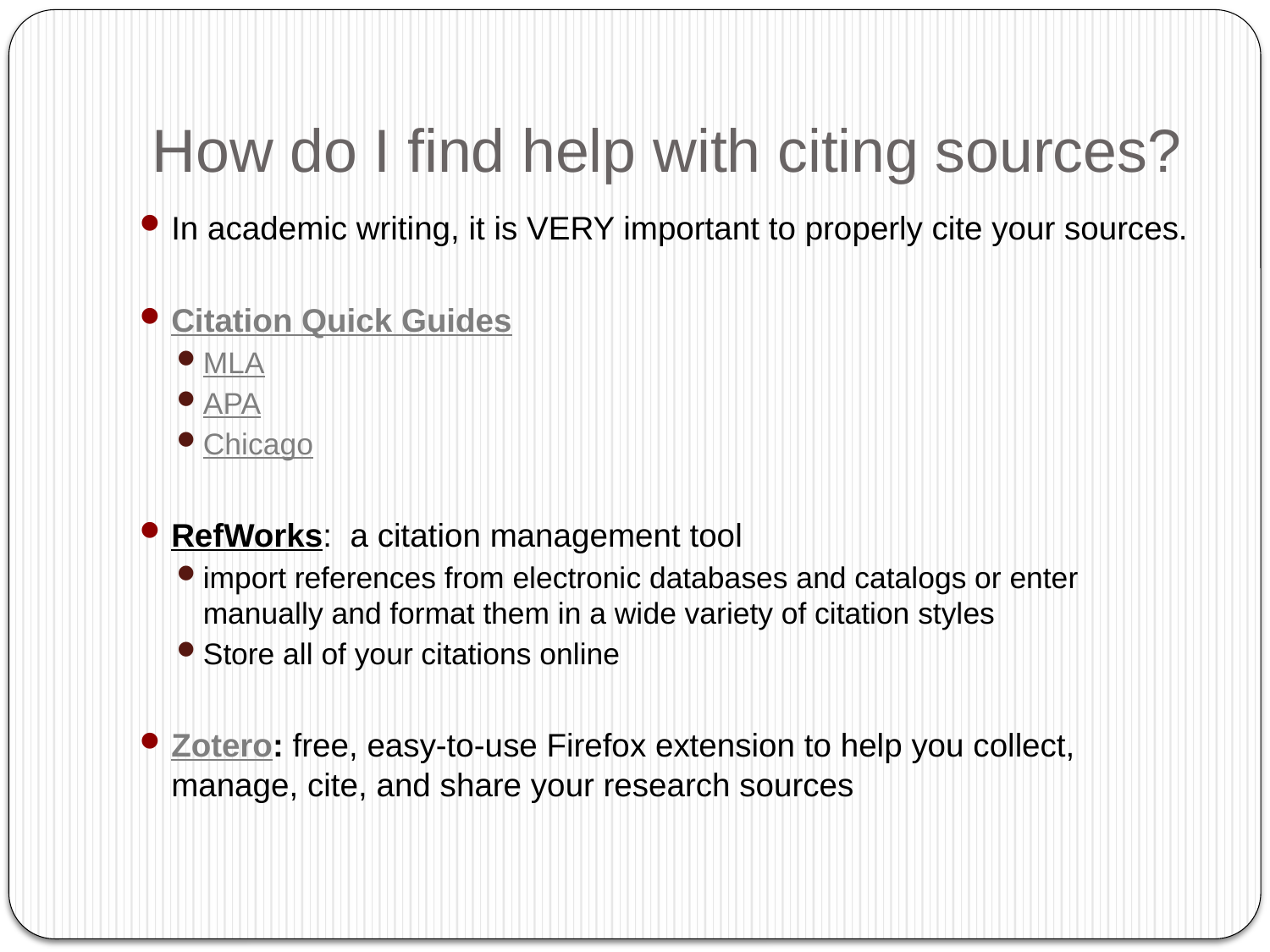

# How do I find help with citing sources?
In academic writing, it is VERY important to properly cite your sources.

Citation Quick Guides
MLA
APA
Chicago

RefWorks:  a citation management tool
import references from electronic databases and catalogs or enter manually and format them in a wide variety of citation styles
Store all of your citations online

Zotero: free, easy-to-use Firefox extension to help you collect, manage, cite, and share your research sources